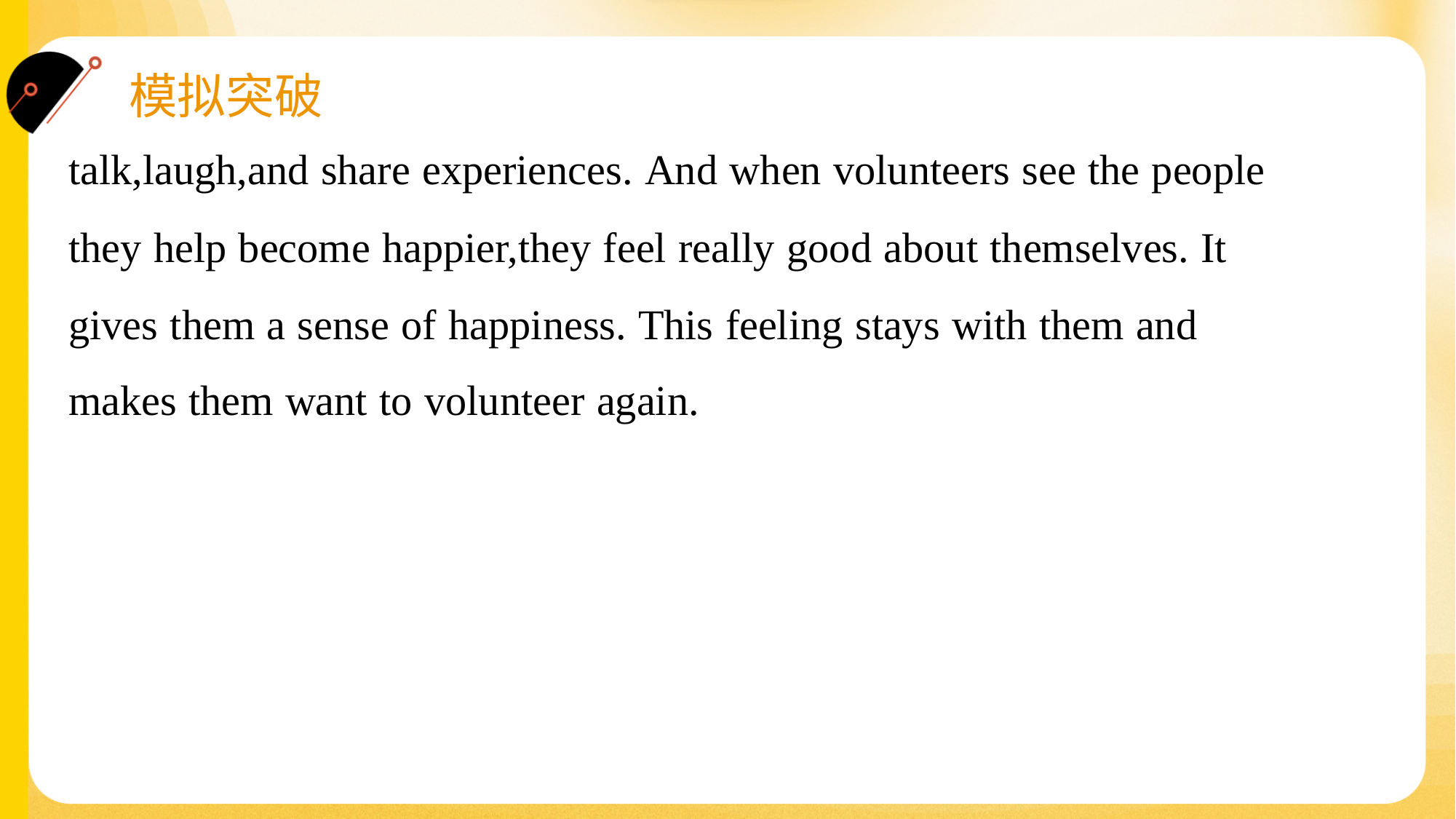

talk,laugh,and share experiences. And when volunteers see the people
they help become happier,they feel really good about themselves. It
gives them a sense of happiness. This feeling stays with them and
makes them want to volunteer again.#1.3